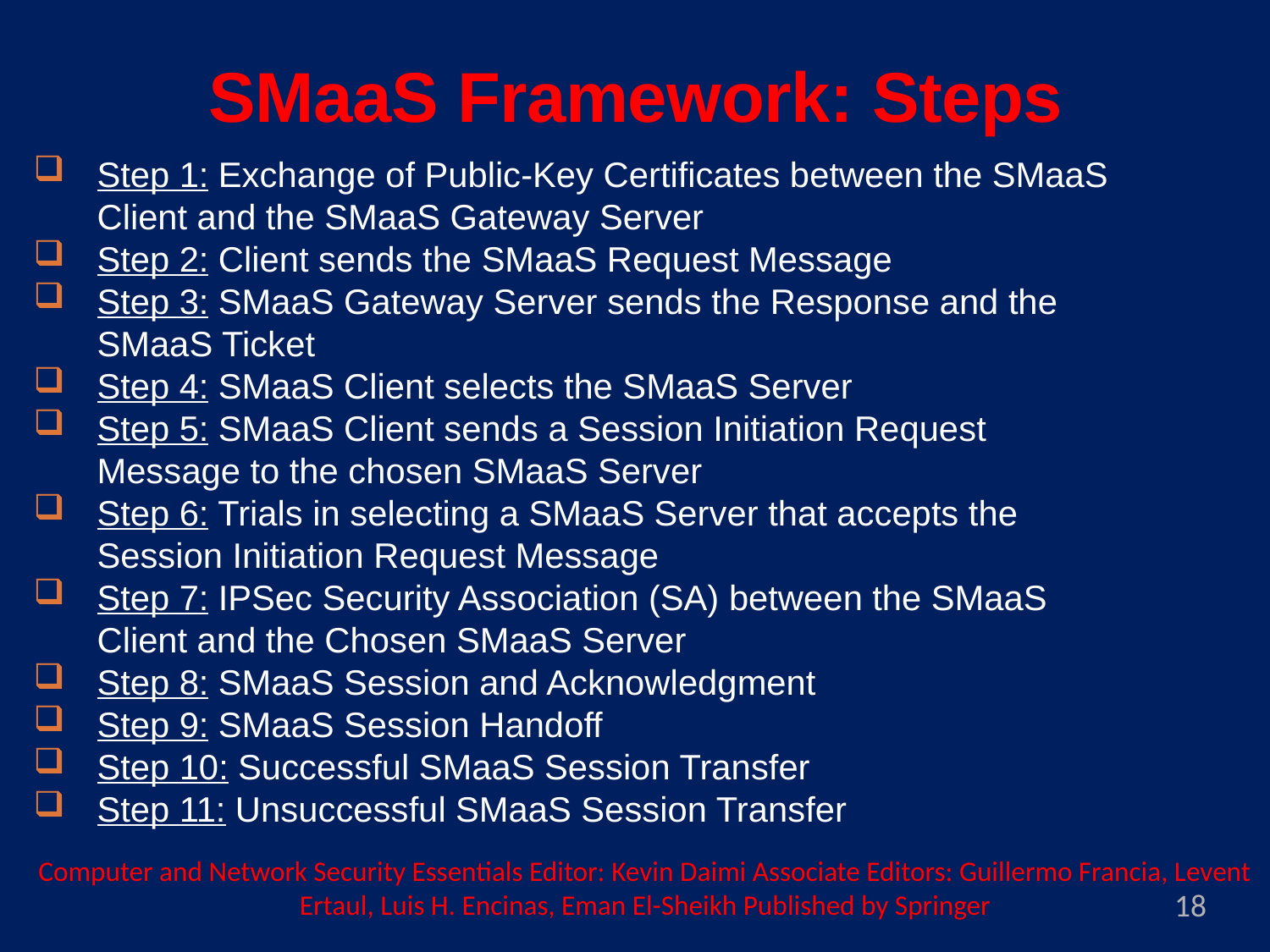

SMaaS Framework: Steps
Step 1: Exchange of Public-Key Certificates between the SMaaS Client and the SMaaS Gateway Server
Step 2: Client sends the SMaaS Request Message
Step 3: SMaaS Gateway Server sends the Response and the SMaaS Ticket
Step 4: SMaaS Client selects the SMaaS Server
Step 5: SMaaS Client sends a Session Initiation Request Message to the chosen SMaaS Server
Step 6: Trials in selecting a SMaaS Server that accepts the Session Initiation Request Message
Step 7: IPSec Security Association (SA) between the SMaaS Client and the Chosen SMaaS Server
Step 8: SMaaS Session and Acknowledgment
Step 9: SMaaS Session Handoff
Step 10: Successful SMaaS Session Transfer
Step 11: Unsuccessful SMaaS Session Transfer
Computer and Network Security Essentials Editor: Kevin Daimi Associate Editors: Guillermo Francia, Levent Ertaul, Luis H. Encinas, Eman El-Sheikh Published by Springer
18